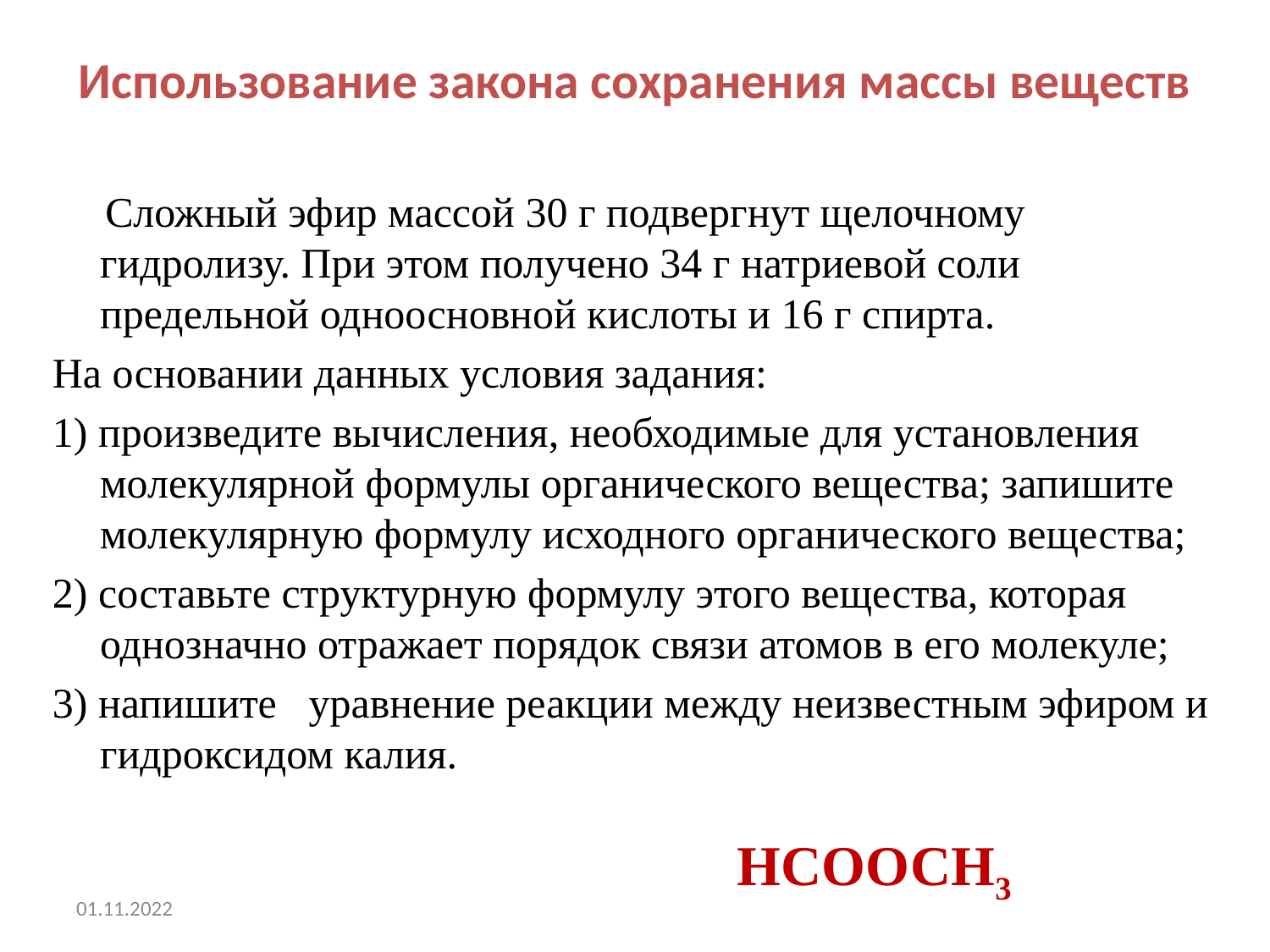

# Использование закона сохранения массы веществ
     Cложный эфир массой 30 г подвергнут щелочному гидролизу. При этом получено 34 г натриевой соли предельной одноосновной кислоты и 16 г спирта.
На основании данных условия задания:
1) произведите вычисления, необходимые для установления молекулярной формулы органического вещества; запишите молекулярную формулу исходного органического вещества;
2) составьте структурную формулу этого вещества, которая однозначно отражает порядок связи атомов в его молекуле;
3) напишите   уравнение реакции между неизвестным эфиром и гидроксидом калия.

НСООСН3
01.11.2022